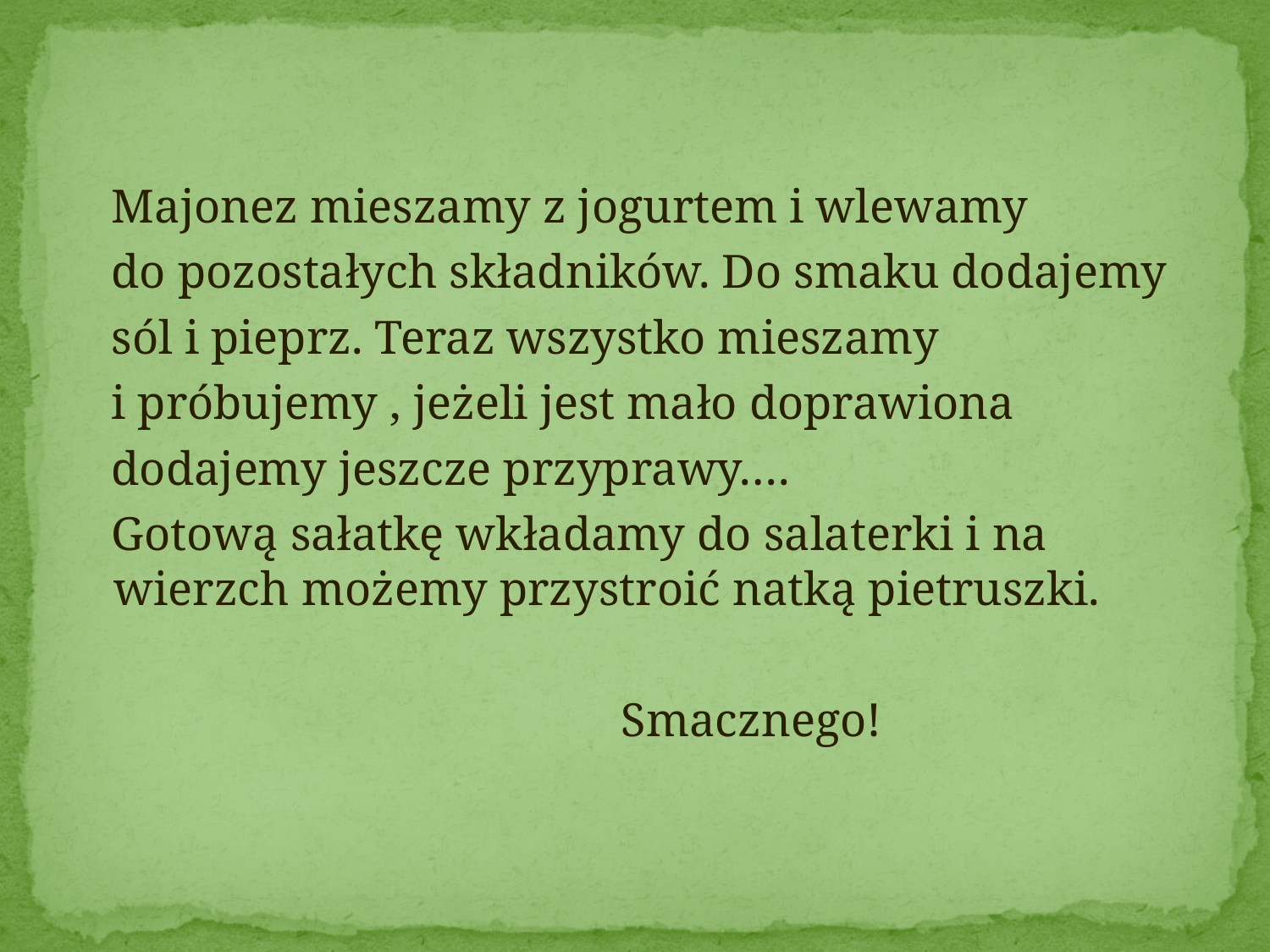

#

   Majonez mieszamy z jogurtem i wlewamy
   do pozostałych składników. Do smaku dodajemy
   sól i pieprz. Teraz wszystko mieszamy
   i próbujemy , jeżeli jest mało doprawiona
   dodajemy jeszcze przyprawy….
   Gotową sałatkę wkładamy do salaterki i na wierzch możemy przystroić natką pietruszki.

                                              Smacznego!